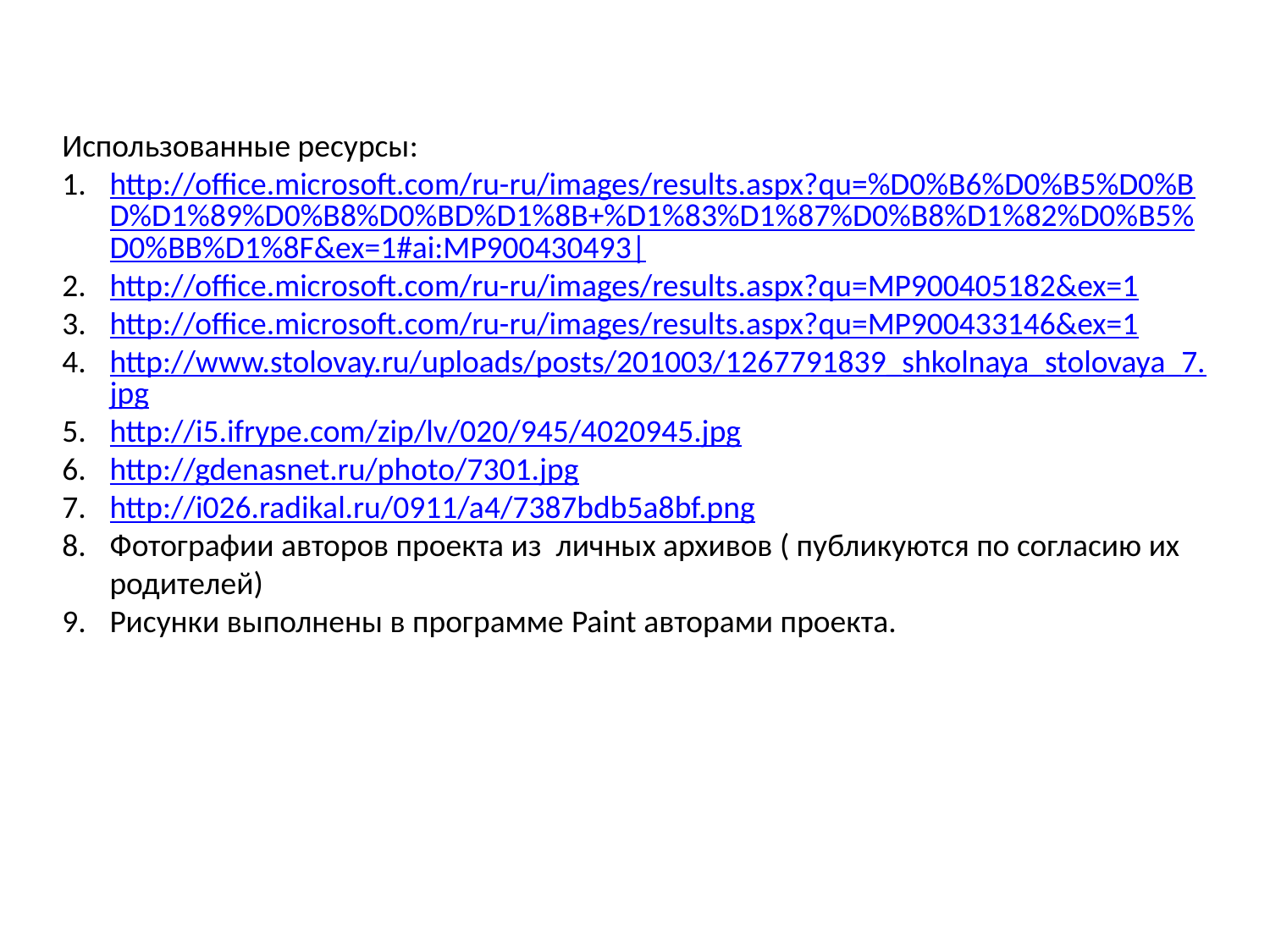

Использованные ресурсы:
http://office.microsoft.com/ru-ru/images/results.aspx?qu=%D0%B6%D0%B5%D0%BD%D1%89%D0%B8%D0%BD%D1%8B+%D1%83%D1%87%D0%B8%D1%82%D0%B5%D0%BB%D1%8F&ex=1#ai:MP900430493|
http://office.microsoft.com/ru-ru/images/results.aspx?qu=MP900405182&ex=1
http://office.microsoft.com/ru-ru/images/results.aspx?qu=MP900433146&ex=1
http://www.stolovay.ru/uploads/posts/201003/1267791839_shkolnaya_stolovaya_7.jpg
http://i5.ifrype.com/zip/lv/020/945/4020945.jpg
http://gdenasnet.ru/photo/7301.jpg
http://i026.radikal.ru/0911/a4/7387bdb5a8bf.png
Фотографии авторов проекта из  личных архивов ( публикуются по согласию их родителей)
Рисунки выполнены в программе Paint авторами проекта.